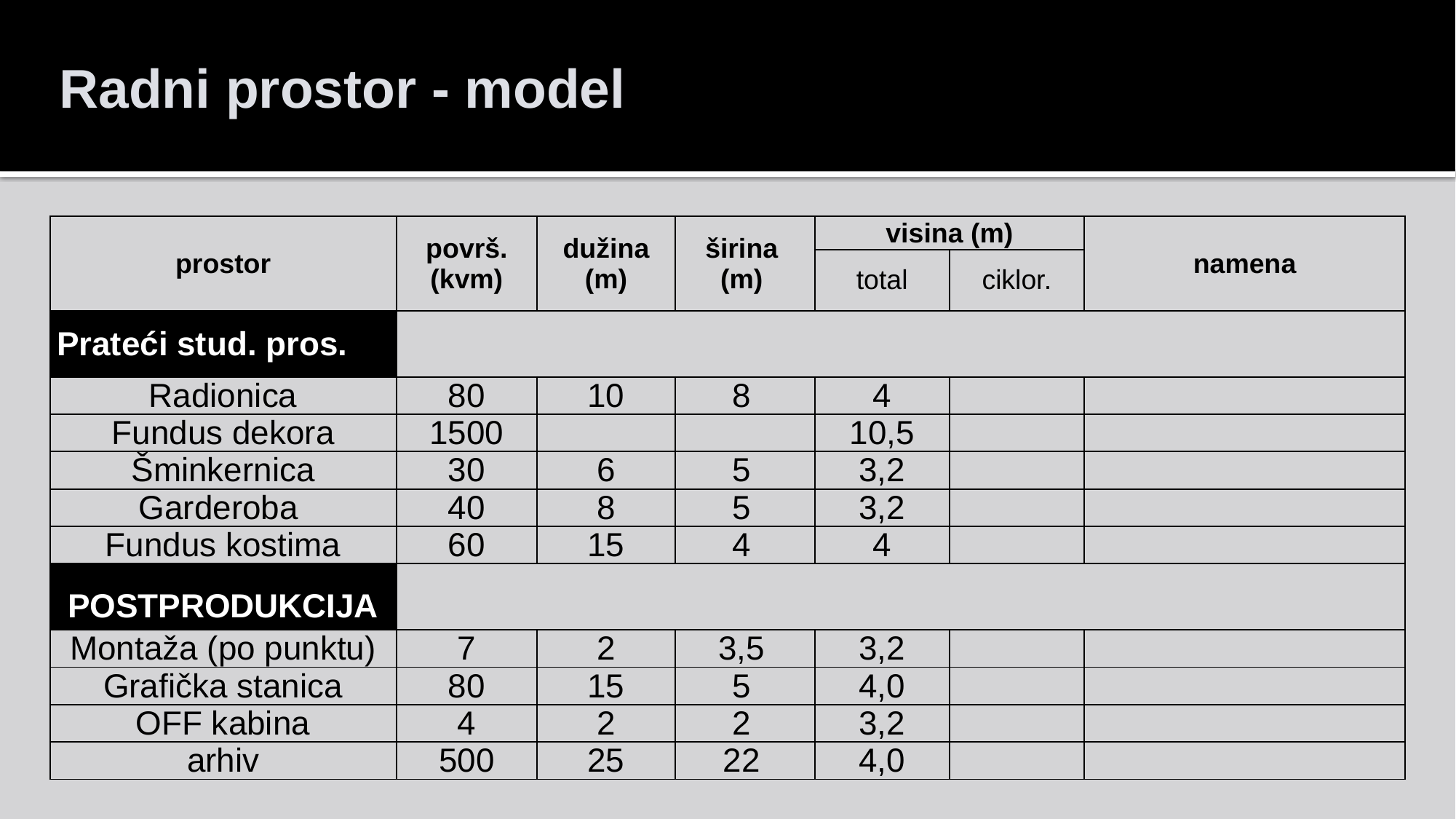

Radni prostor - model

| prostor | površ. (kvm) | dužina (m) | širina (m) | visina (m) |  | namena |
| --- | --- | --- | --- | --- | --- | --- |
|  |  |  |  | total | ciklor. |  |
| Prateći stud. pros. |  |  |  |  |  |  |
| Radionica | 80 | 10 | 8 | 4 |  |  |
| Fundus dekora | 1500 |  |  | 10,5 |  |  |
| Šminkernica | 30 | 6 | 5 | 3,2 |  |  |
| Garderoba | 40 | 8 | 5 | 3,2 |  |  |
| Fundus kostima | 60 | 15 | 4 | 4 |  |  |
| POSTPRODUKCIJA |  |  |  |  |  |  |
| Montaža (po punktu) | 7 | 2 | 3,5 | 3,2 |  |  |
| Grafička stanica | 80 | 15 | 5 | 4,0 |  |  |
| OFF kabina | 4 | 2 | 2 | 3,2 |  |  |
| arhiv | 500 | 25 | 22 | 4,0 |  |  |